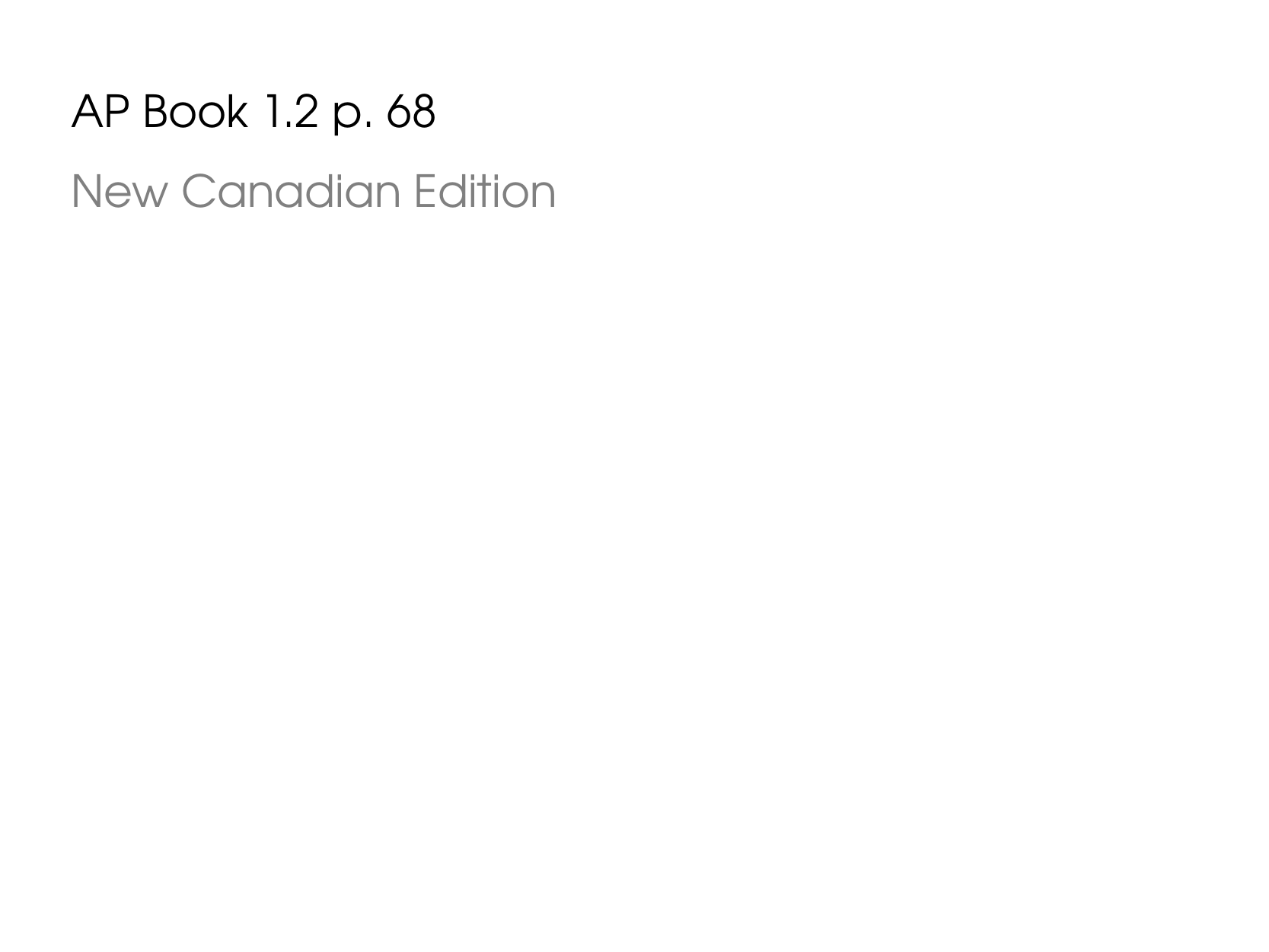

AP Book 1.2 p. 68
New Canadian Edition